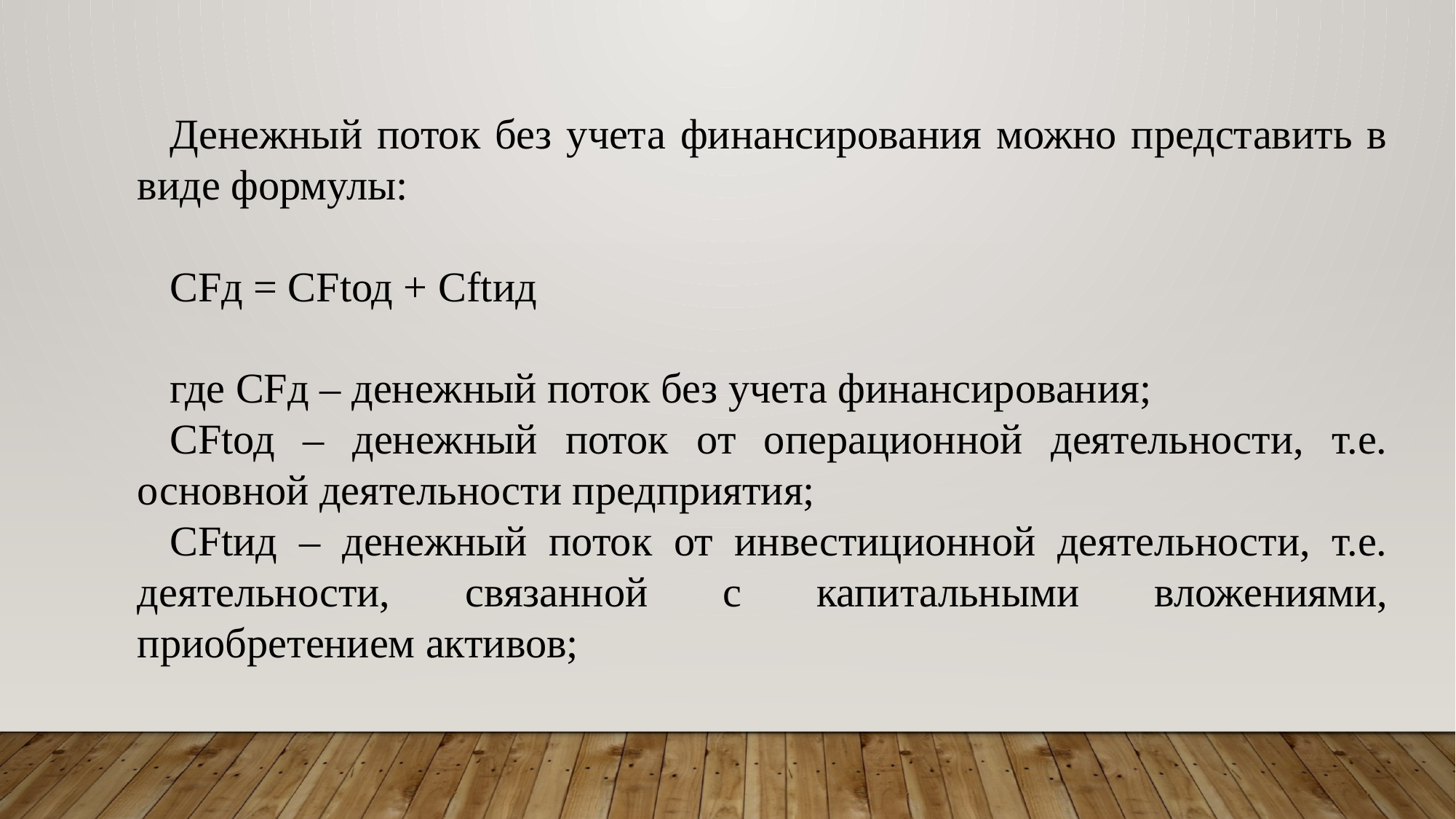

Денежный поток без учета финансирования можно представить в виде формулы:

CFд = CFtод + Cftид

где CFд – денежный поток без учета финансирования;
CFtод – денежный поток от операционной деятельности, т.е. основной деятельности предприятия;
CFtид – денежный поток от инвестиционной деятельности, т.е. деятельности, связанной с капитальными вложениями, приобретением активов;